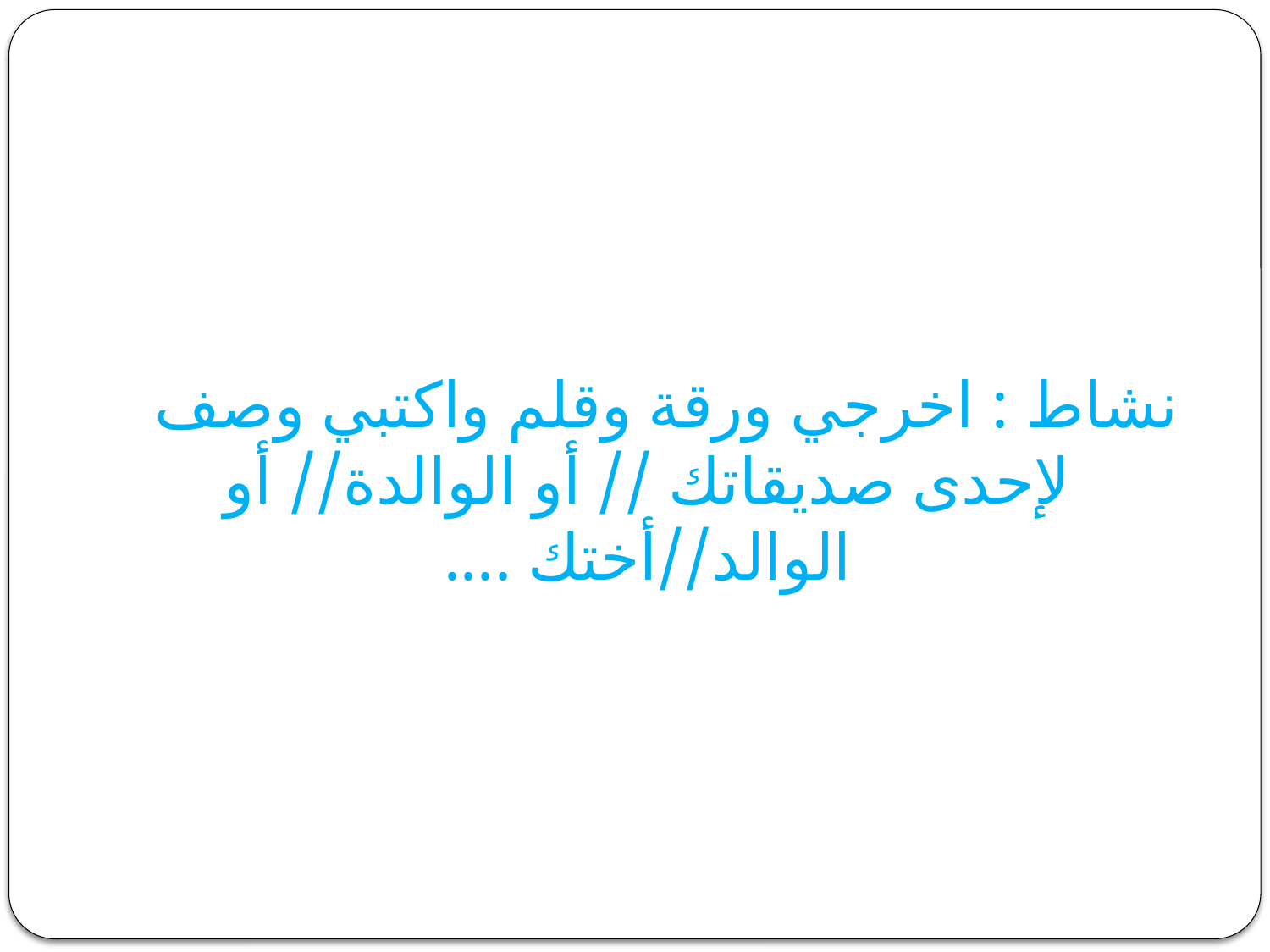

نشاط : اخرجي ورقة وقلم واكتبي وصف لإحدى صديقاتك // أو الوالدة// أو الوالد//أختك ....